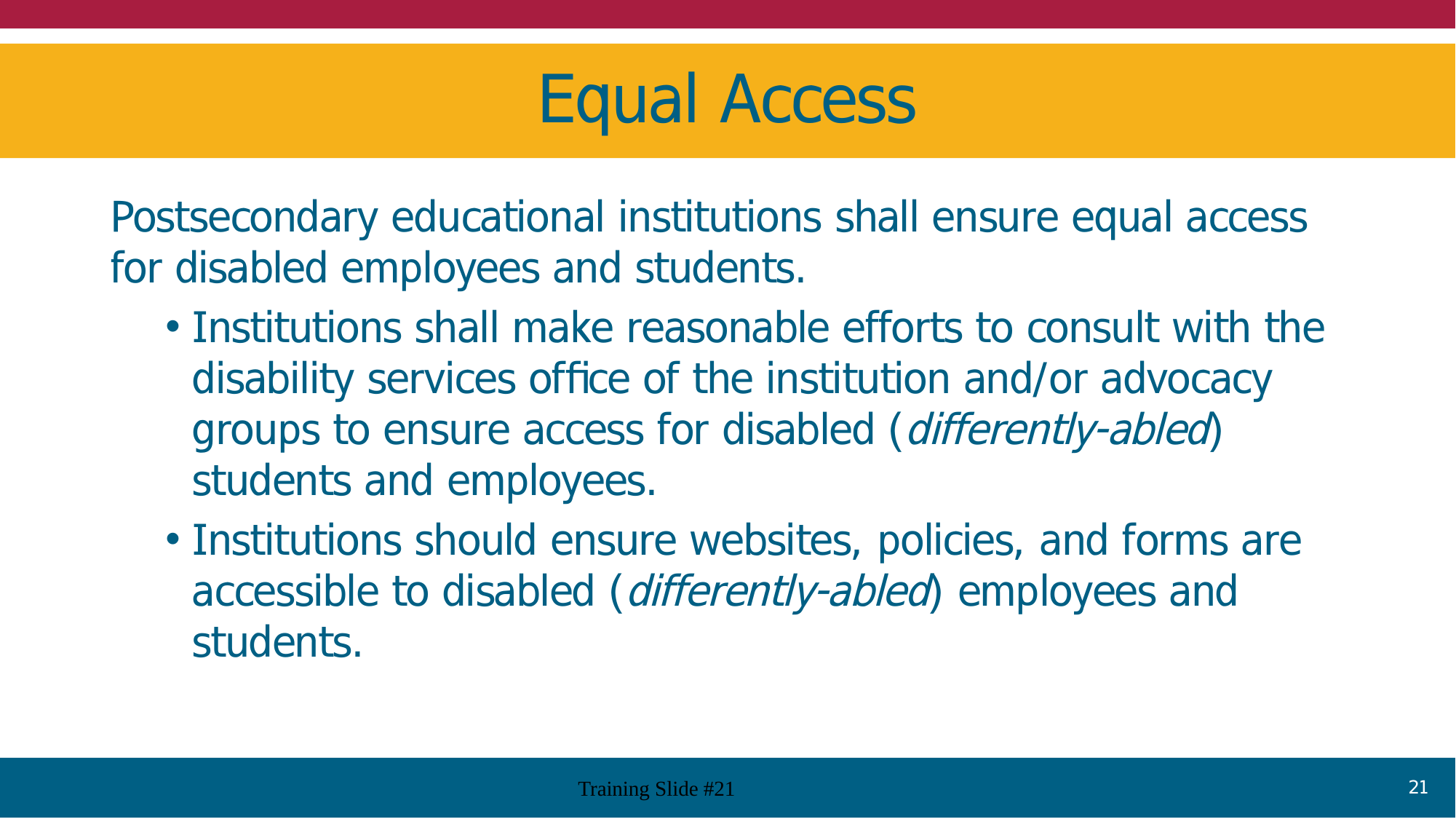

# Equal Access
Postsecondary educational institutions shall ensure equal access for disabled employees and students.
Institutions shall make reasonable efforts to consult with the disability services office of the institution and/or advocacy groups to ensure access for disabled (differently-abled) students and employees.
Institutions should ensure websites, policies, and forms are accessible to disabled (differently-abled) employees and students.

21
Training Slide #21